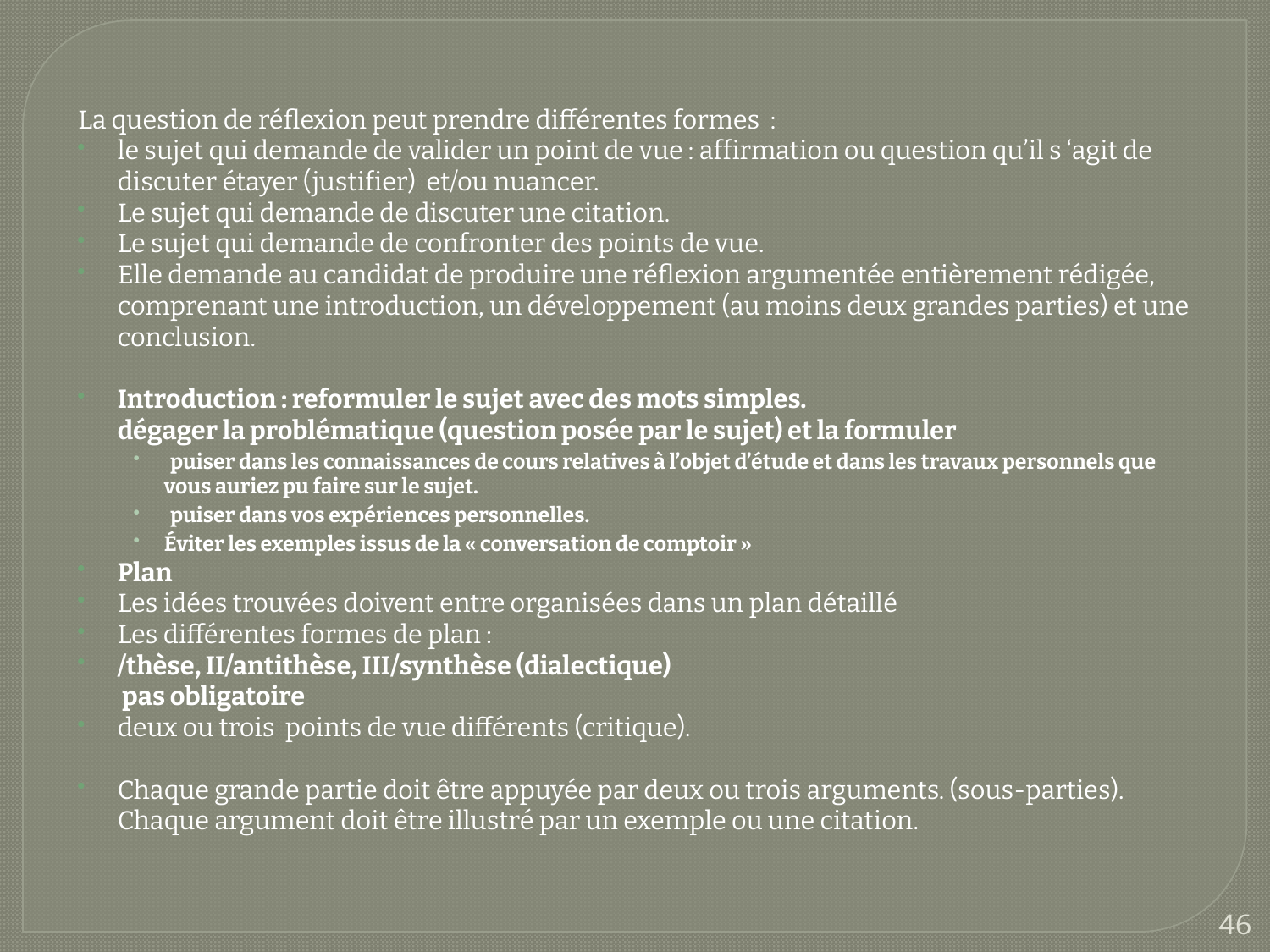

La question de réflexion peut prendre différentes formes  :
le sujet qui demande de valider un point de vue : affirmation ou question qu’il s ‘agit de discuter étayer (justifier)  et/ou nuancer.
Le sujet qui demande de discuter une citation.
Le sujet qui demande de confronter des points de vue.
Elle demande au candidat de produire une réflexion argumentée entièrement rédigée, comprenant une introduction, un développement (au moins deux grandes parties) et une conclusion.
Introduction : reformuler le sujet avec des mots simples.
dégager la problématique (question posée par le sujet) et la formuler
 puiser dans les connaissances de cours relatives à l’objet d’étude et dans les travaux personnels que vous auriez pu faire sur le sujet.
 puiser dans vos expériences personnelles.
Éviter les exemples issus de la « conversation de comptoir »
Plan
Les idées trouvées doivent entre organisées dans un plan détaillé
Les différentes formes de plan :
/thèse, II/antithèse, III/synthèse (dialectique)
 pas obligatoire
deux ou trois  points de vue différents (critique).

Chaque grande partie doit être appuyée par deux ou trois arguments. (sous-parties). Chaque argument doit être illustré par un exemple ou une citation.

46